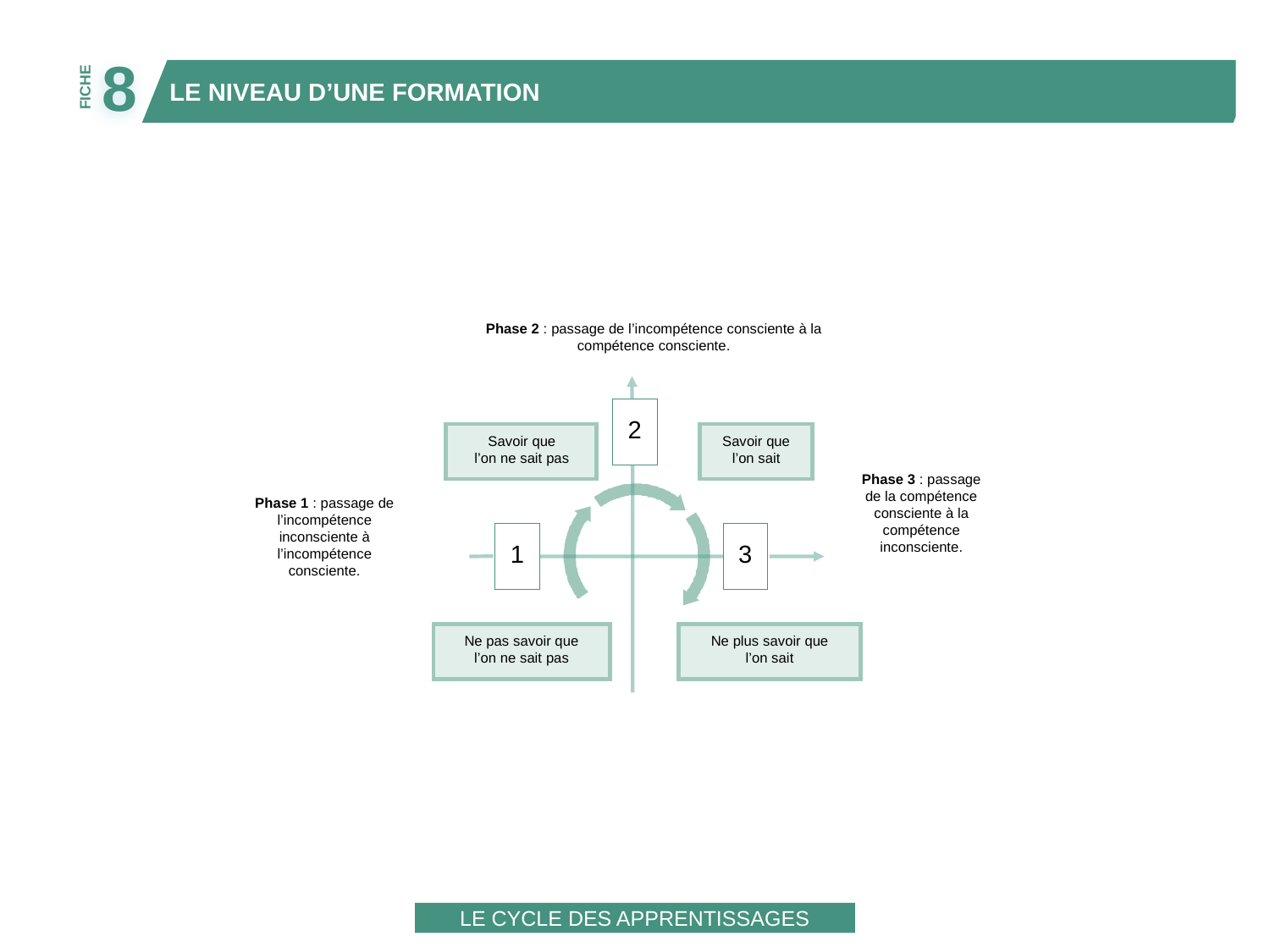

8

LE NIVEAU D’UNE FORMATION
FICHE
Phase 2 : passage de l’incompétence consciente à la
compétence consciente.

2

Savoir que
l’on ne sait pas
Savoir que
l’on sait
Phase 3 : passage
de la compétence
consciente à la
compétence
inconsciente.

Phase 1 : passage de
l’incompétence
inconsciente à
l’incompétence
consciente.

1
3

Ne pas savoir que
l’on ne sait pas
Ne plus savoir que
l’on sait
LE CYCLE DES APPRENTISSAGES